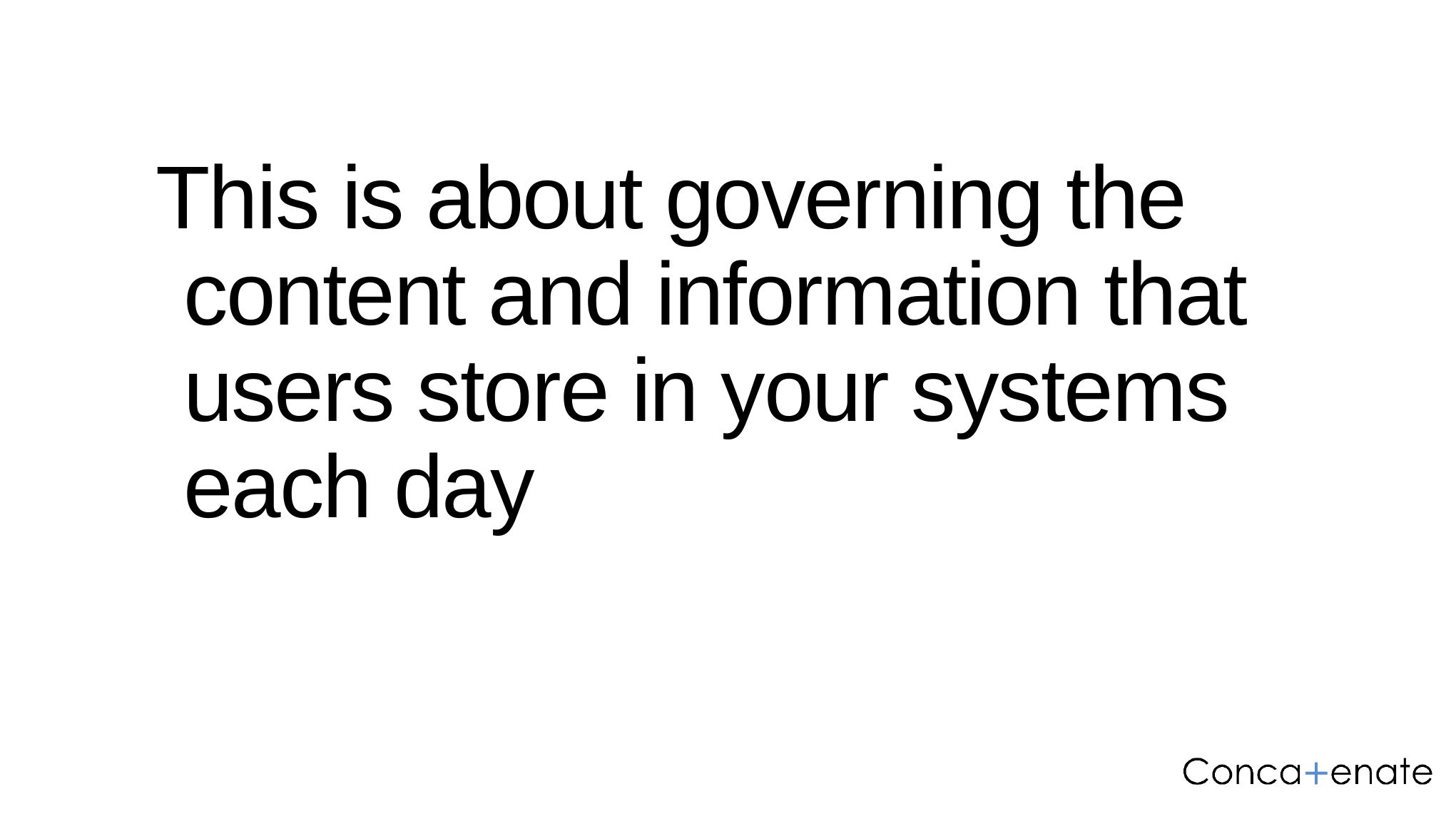

# This is about governing the content and information that users store in your systems each day